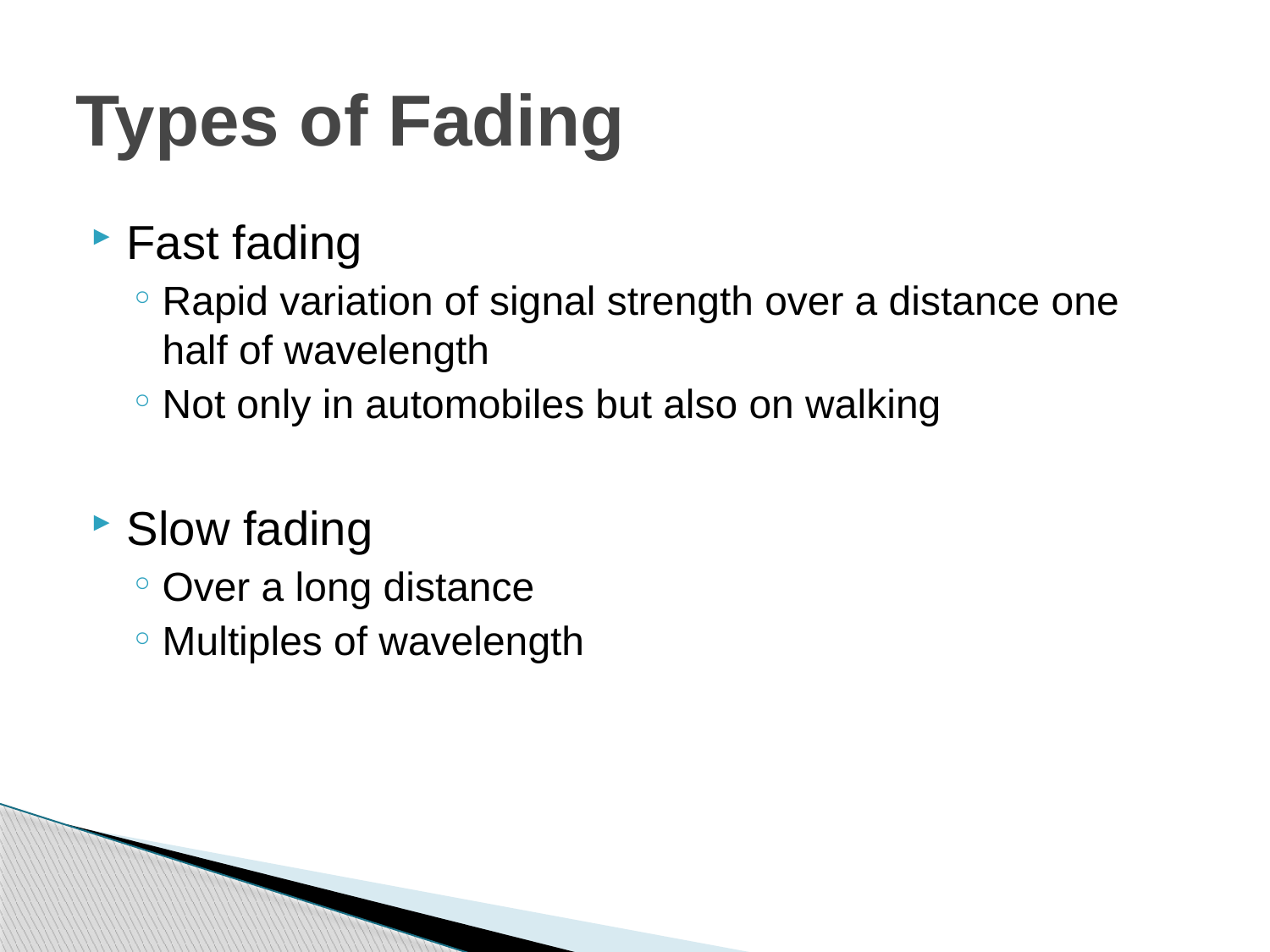

# Types of Fading
Fast fading
Rapid variation of signal strength over a distance one half of wavelength
Not only in automobiles but also on walking

Slow fading
Over a long distance
Multiples of wavelength